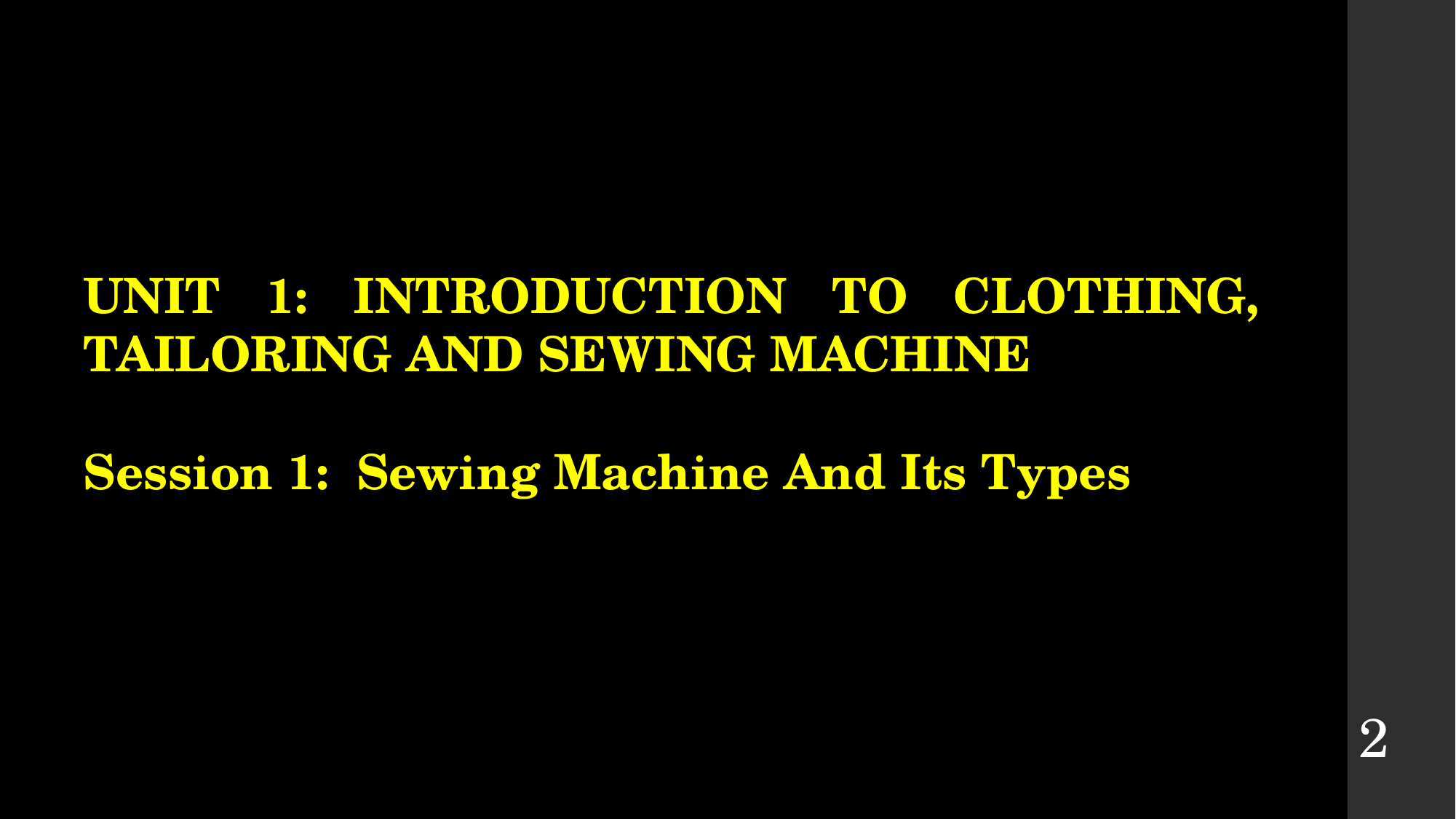

UNIT 1: INTRODUCTION TO CLOTHING, TAILORING AND SEWING MACHINE

Session 1:  Sewing Machine And Its Types
2